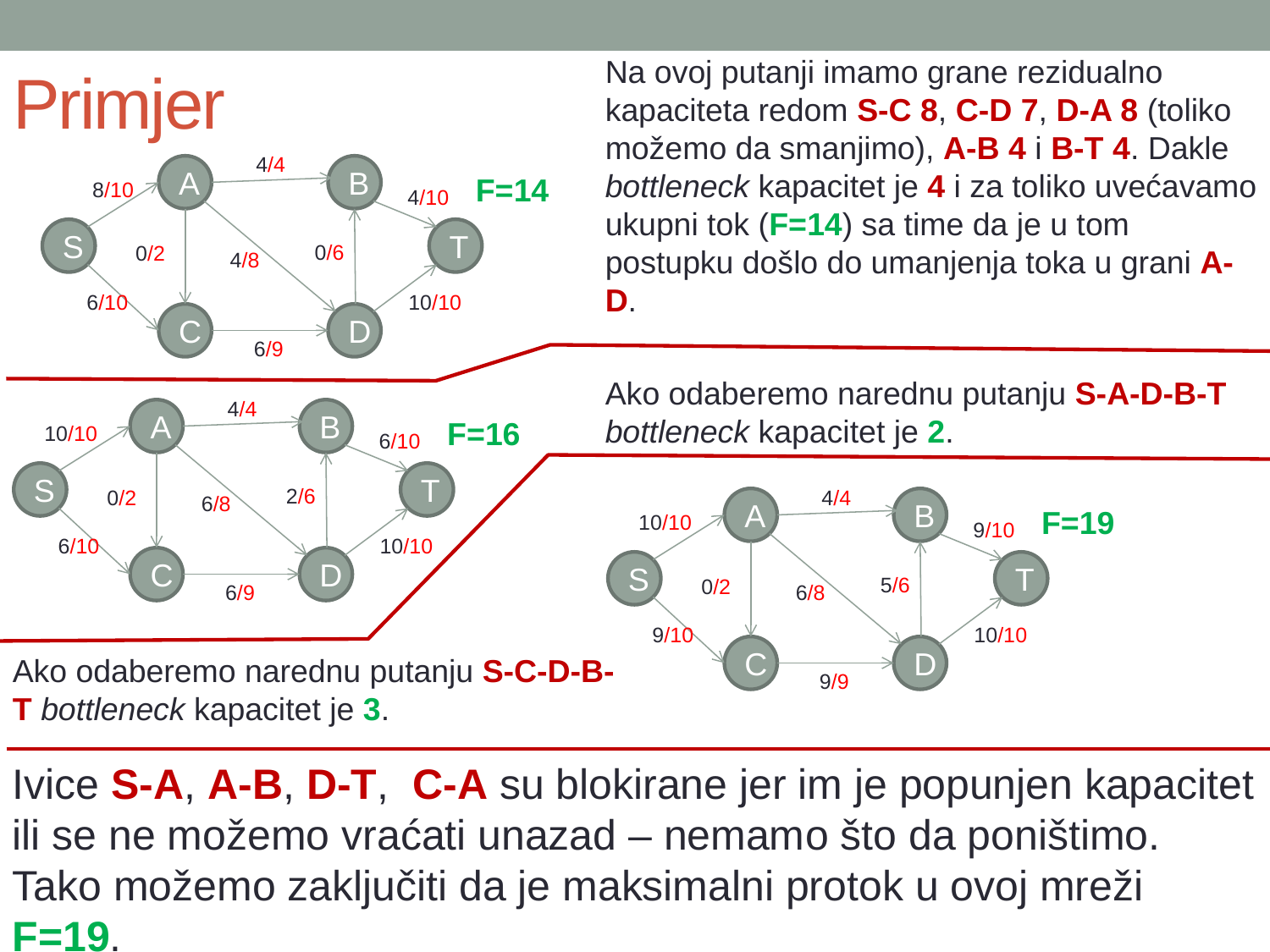

# Primjer
Na ovoj putanji imamo grane rezidualno kapaciteta redom S-C 8, C-D 7, D-A 8 (toliko možemo da smanjimo), A-B 4 i B-T 4. Dakle bottleneck kapacitet je 4 i za toliko uvećavamo ukupni tok (F=14) sa time da je u tom postupku došlo do umanjenja toka u grani A-D.
4/4
A
B
F=14
8/10
4/10
S
T
0/6
0/2
4/8
6/10
10/10
C
D
6/9
*
Ako odaberemo narednu putanju S-A-D-B-T bottleneck kapacitet je 2.
4/4
A
B
F=16
10/10
6/10

S
T
2/6
4/4
0/2
6/8
A
B
F=19
10/10
9/10
6/10
10/10
C
D
S
T
5/6
0/2
6/9
6/8
9/10
10/10
C
D
Ako odaberemo narednu putanju S-C-D-B-T bottleneck kapacitet je 3.
9/9
Ivice S-A, A-B, D-T,  C-A su blokirane jer im je popunjen kapacitet ili se ne možemo vraćati unazad – nemamo što da poništimo. Tako možemo zaključiti da je maksimalni protok u ovoj mreži F=19.